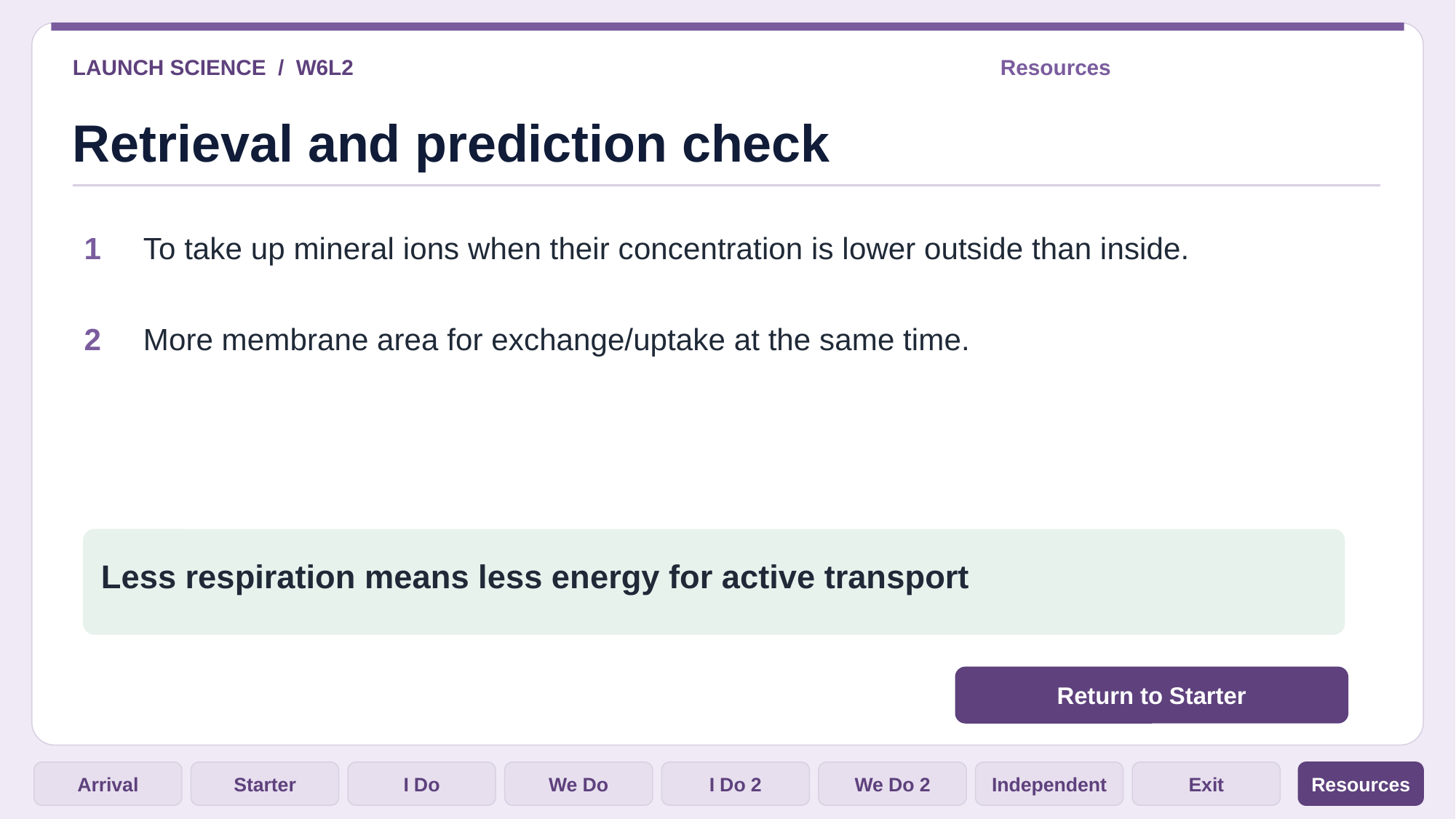

LAUNCH SCIENCE  /  W6L2
Resources
Retrieval and prediction check

1
To take up mineral ions when their concentration is lower outside than inside.
2
More membrane area for exchange/uptake at the same time.

Less respiration means less energy for active transport
Return to Starter
Arrival
Starter
I Do
We Do
I Do 2
We Do 2
Independent
Exit
Resources